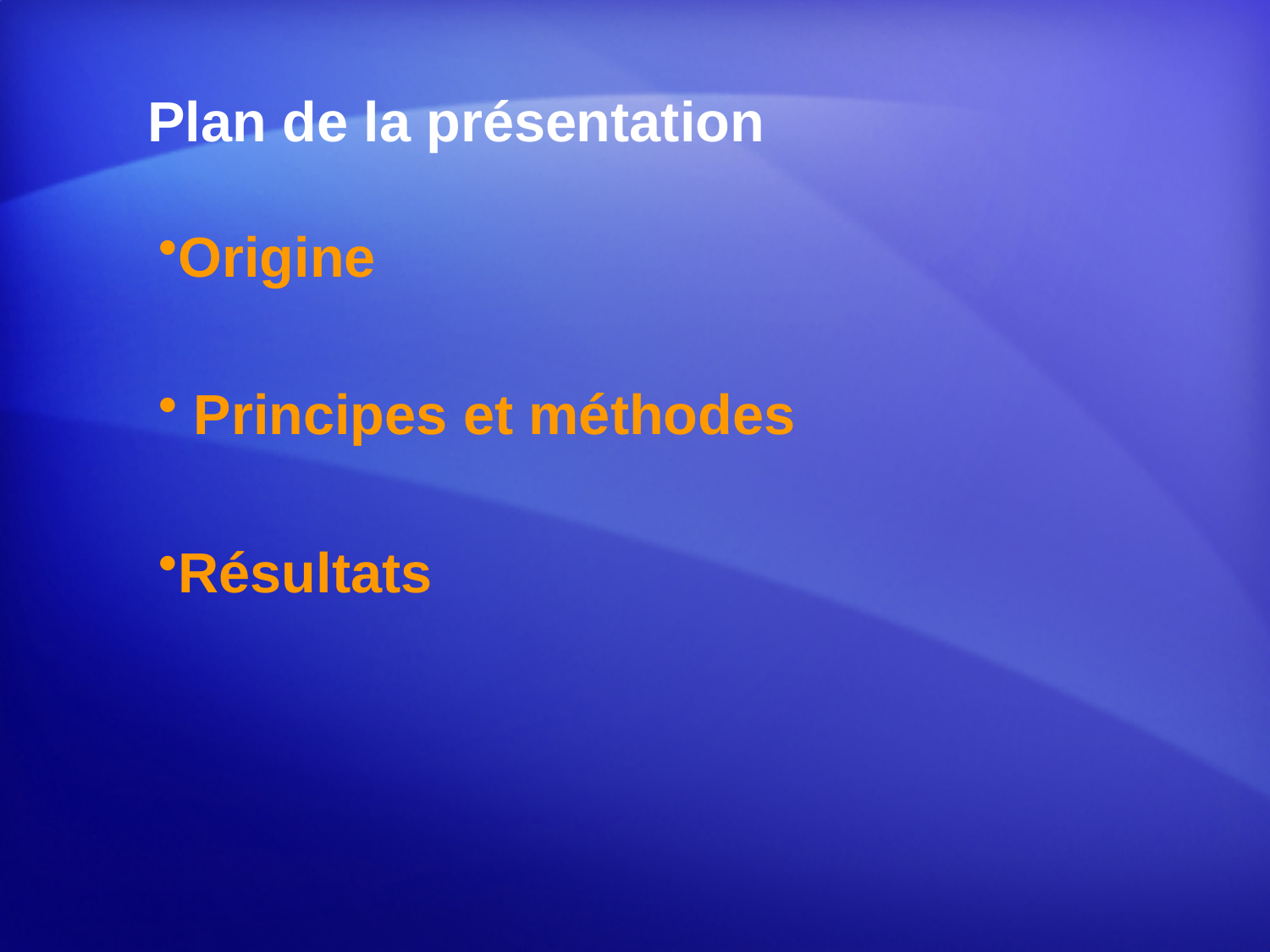

Plan de la présentation

Origine

 Principes et méthodes

Résultats